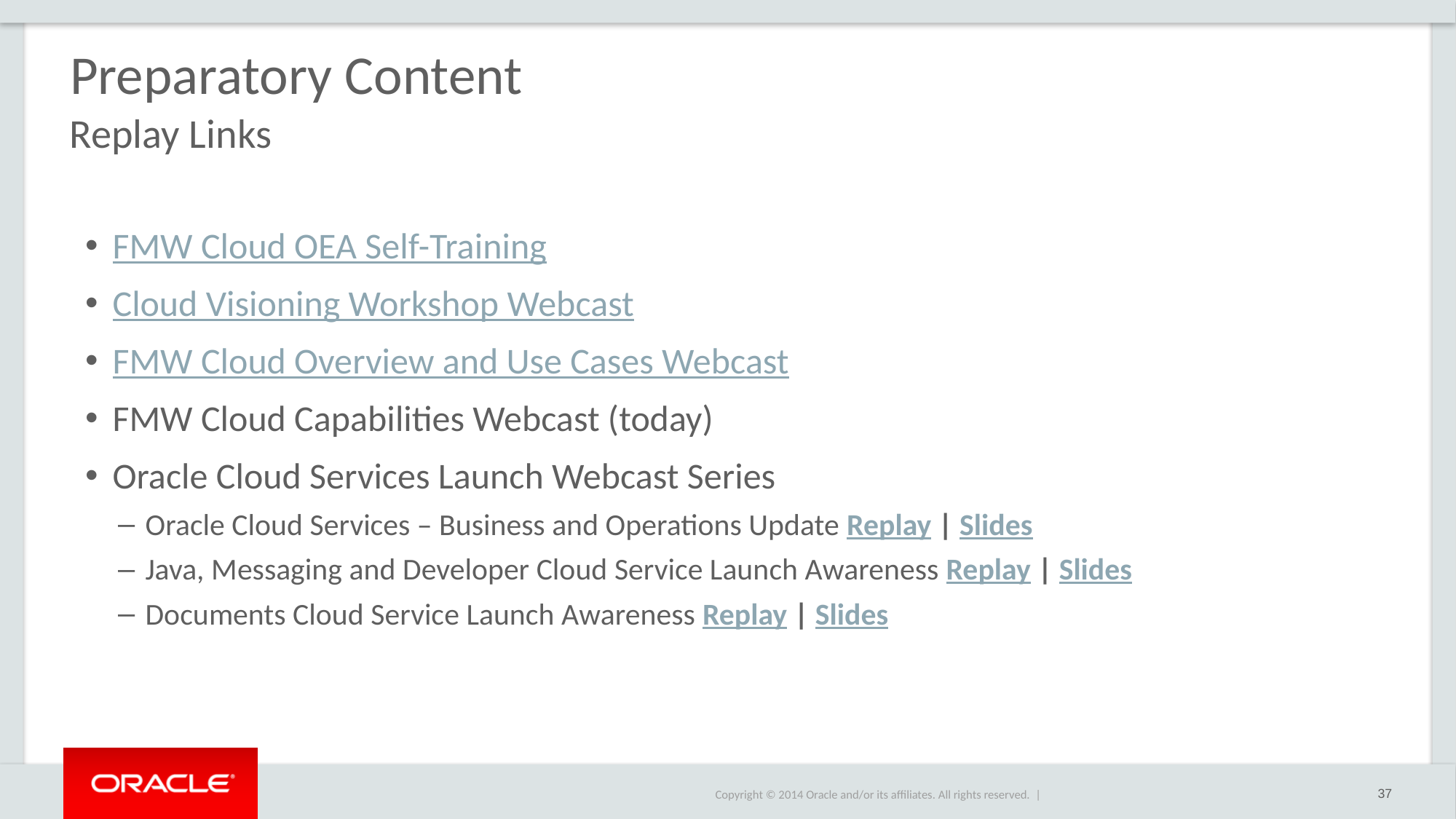

Preparatory Content
Replay Links
FMW Cloud OEA Self-Training
Cloud Visioning Workshop Webcast
FMW Cloud Overview and Use Cases Webcast
FMW Cloud Capabilities Webcast (today)
Oracle Cloud Services Launch Webcast Series
Oracle Cloud Services – Business and Operations Update Replay | Slides
Java, Messaging and Developer Cloud Service Launch Awareness Replay | Slides
Documents Cloud Service Launch Awareness Replay | Slides

37